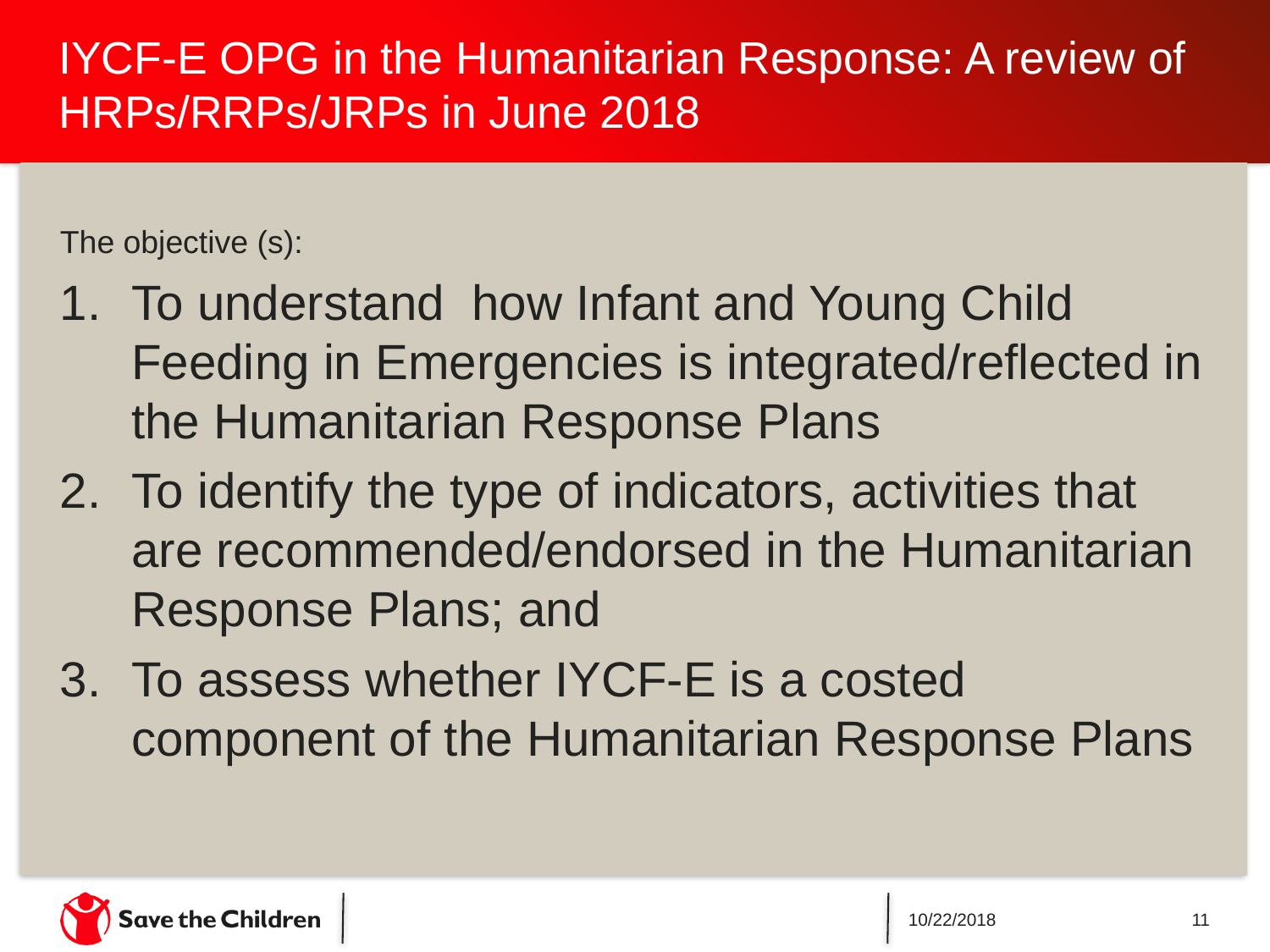

# IYCF-E OPG in the Humanitarian Response: A review of HRPs/RRPs/JRPs in June 2018
The objective (s):
To understand  how Infant and Young Child Feeding in Emergencies is integrated/reflected in the Humanitarian Response Plans
To identify the type of indicators, activities that are recommended/endorsed in the Humanitarian Response Plans; and
To assess whether IYCF-E is a costed component of the Humanitarian Response Plans
10/22/2018
11